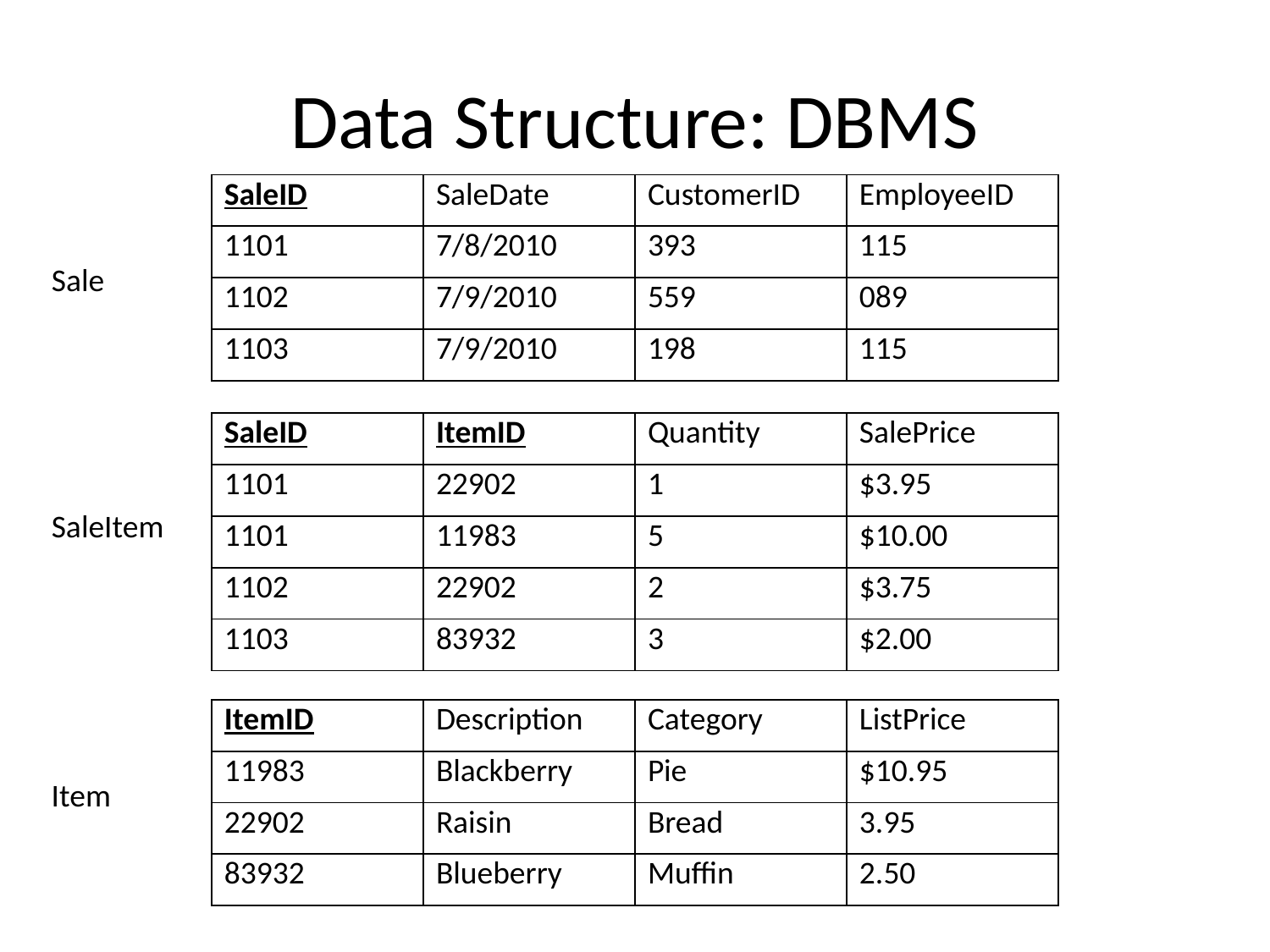

# Data Structure: DBMS
| SaleID | SaleDate | CustomerID | EmployeeID |
| --- | --- | --- | --- |
| 1101 | 7/8/2010 | 393 | 115 |
| 1102 | 7/9/2010 | 559 | 089 |
| 1103 | 7/9/2010 | 198 | 115 |
Sale
| SaleID | ItemID | Quantity | SalePrice |
| --- | --- | --- | --- |
| 1101 | 22902 | 1 | $3.95 |
| 1101 | 11983 | 5 | $10.00 |
| 1102 | 22902 | 2 | $3.75 |
| 1103 | 83932 | 3 | $2.00 |
SaleItem
| ItemID | Description | Category | ListPrice |
| --- | --- | --- | --- |
| 11983 | Blackberry | Pie | $10.95 |
| 22902 | Raisin | Bread | 3.95 |
| 83932 | Blueberry | Muffin | 2.50 |
Item